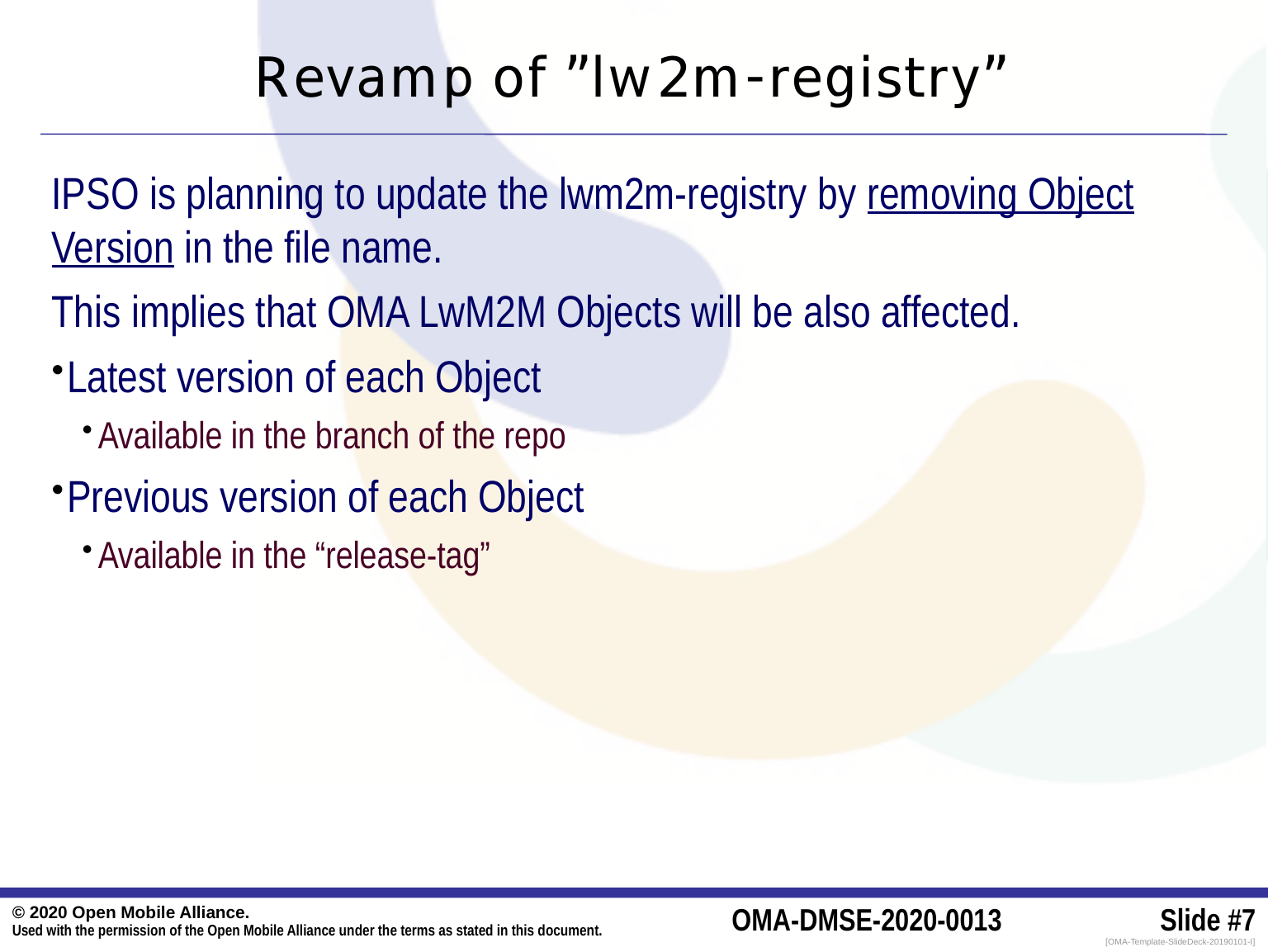

# Revamp of ”lw2m-registry”
IPSO is planning to update the lwm2m-registry by removing Object Version in the file name.
This implies that OMA LwM2M Objects will be also affected.
Latest version of each Object
Available in the branch of the repo
Previous version of each Object
Available in the “release-tag”